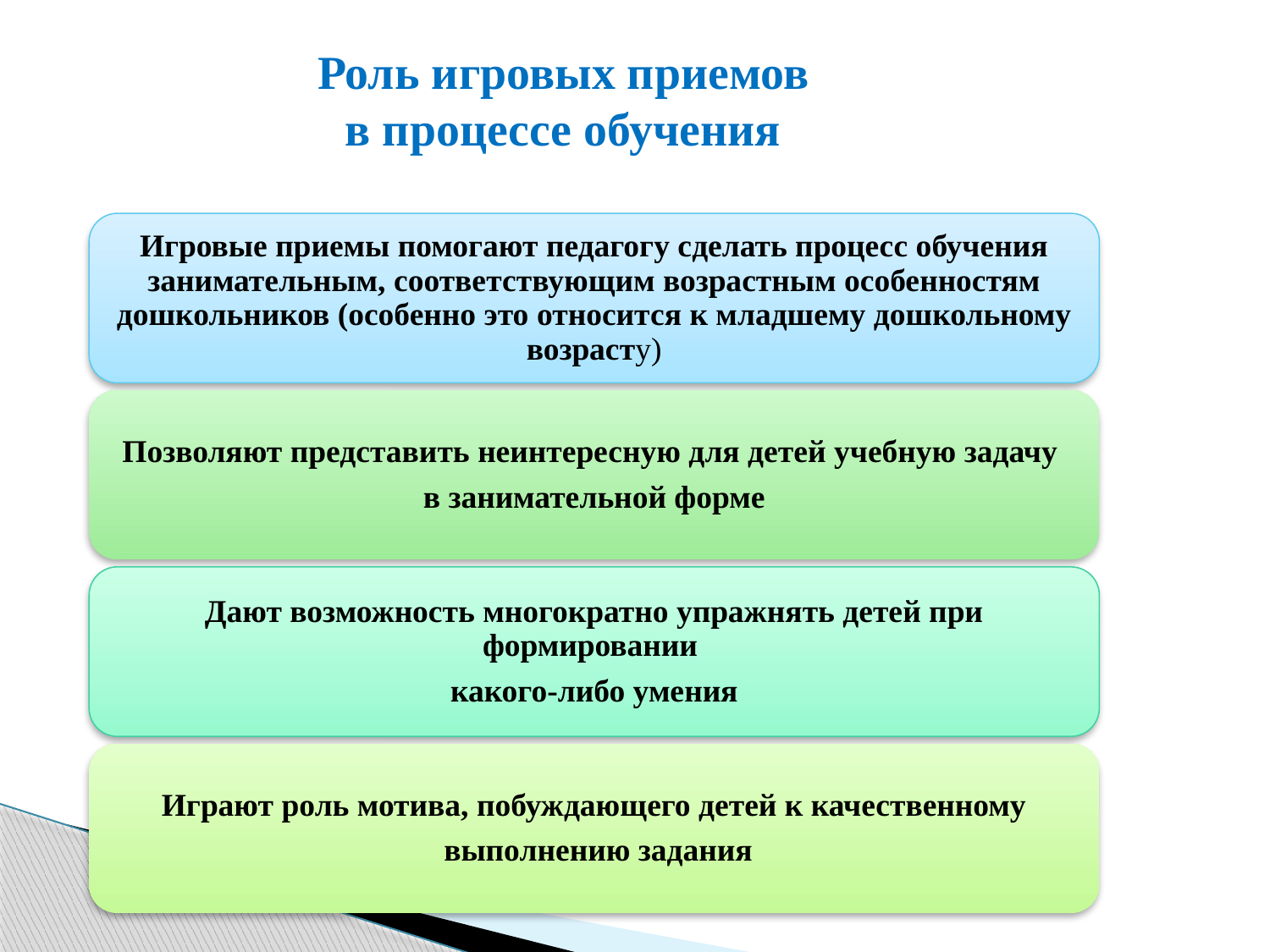

# Роль игровых приемов в процессе обучения
Игровые приемы помогают педагогу сделать процесс обучения занимательным, соответствующим возрастным особенностям дошкольников (особенно это относится к младшему дошкольному возрасту)
Позволяют представить неинтересную для детей учебную задачу
в занимательной форме
Дают возможность многократно упражнять детей при формировании
какого-либо умения
Играют роль мотива, побуждающего детей к качественному
 выполнению задания